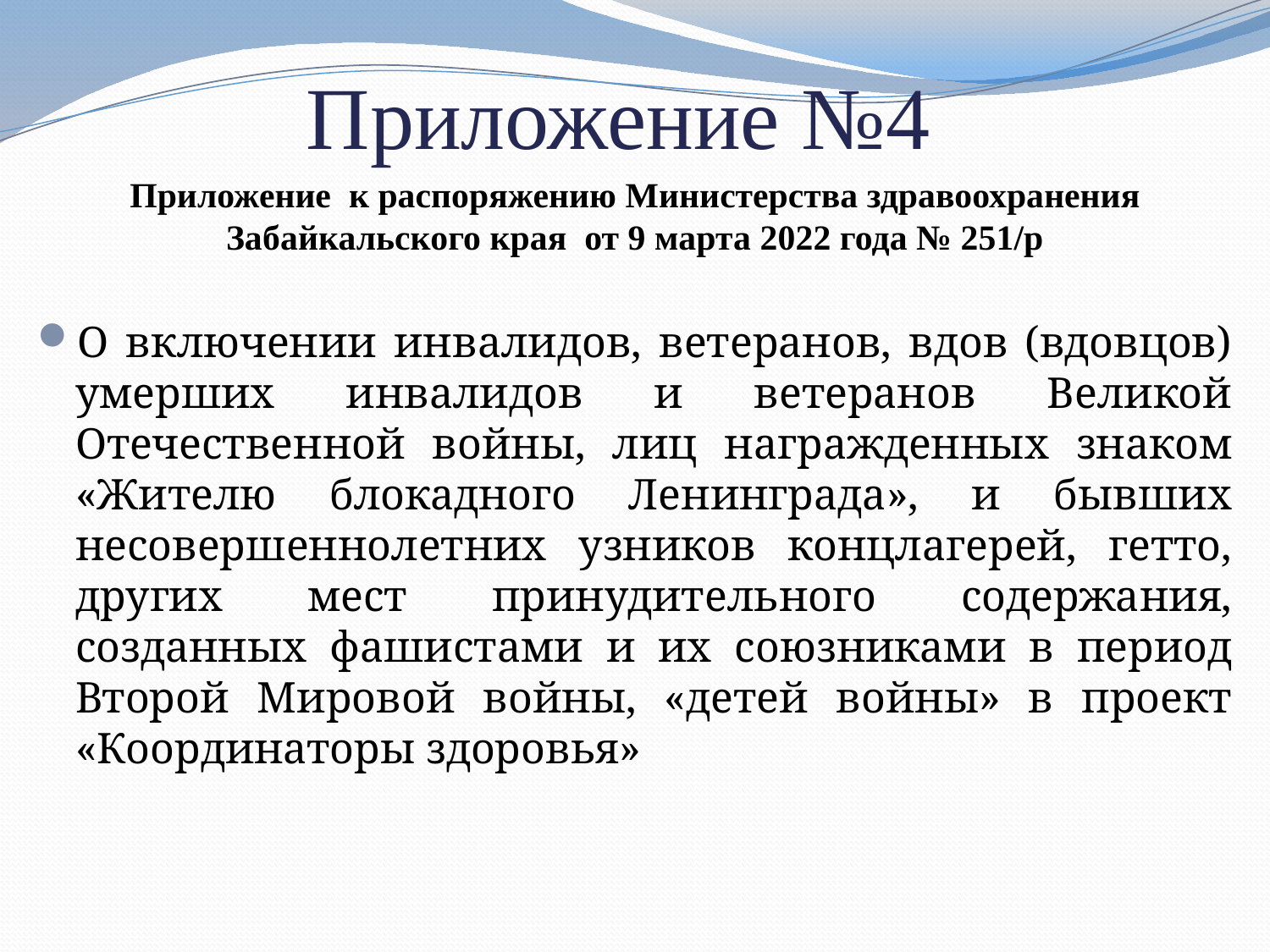

# Приложение №4
Приложение  к распоряжению Министерства здравоохранения Забайкальского края  от 9 марта 2022 года № 251/р

О включении инвалидов, ветеранов, вдов (вдовцов) умерших инвалидов и ветеранов Великой Отечественной войны, лиц награжденных знаком «Жителю блокадного Ленинграда», и бывших несовершеннолетних узников концлагерей, гетто, других мест принудительного содержания, созданных фашистами и их союзниками в период Второй Мировой войны, «детей войны» в проект «Координаторы здоровья»